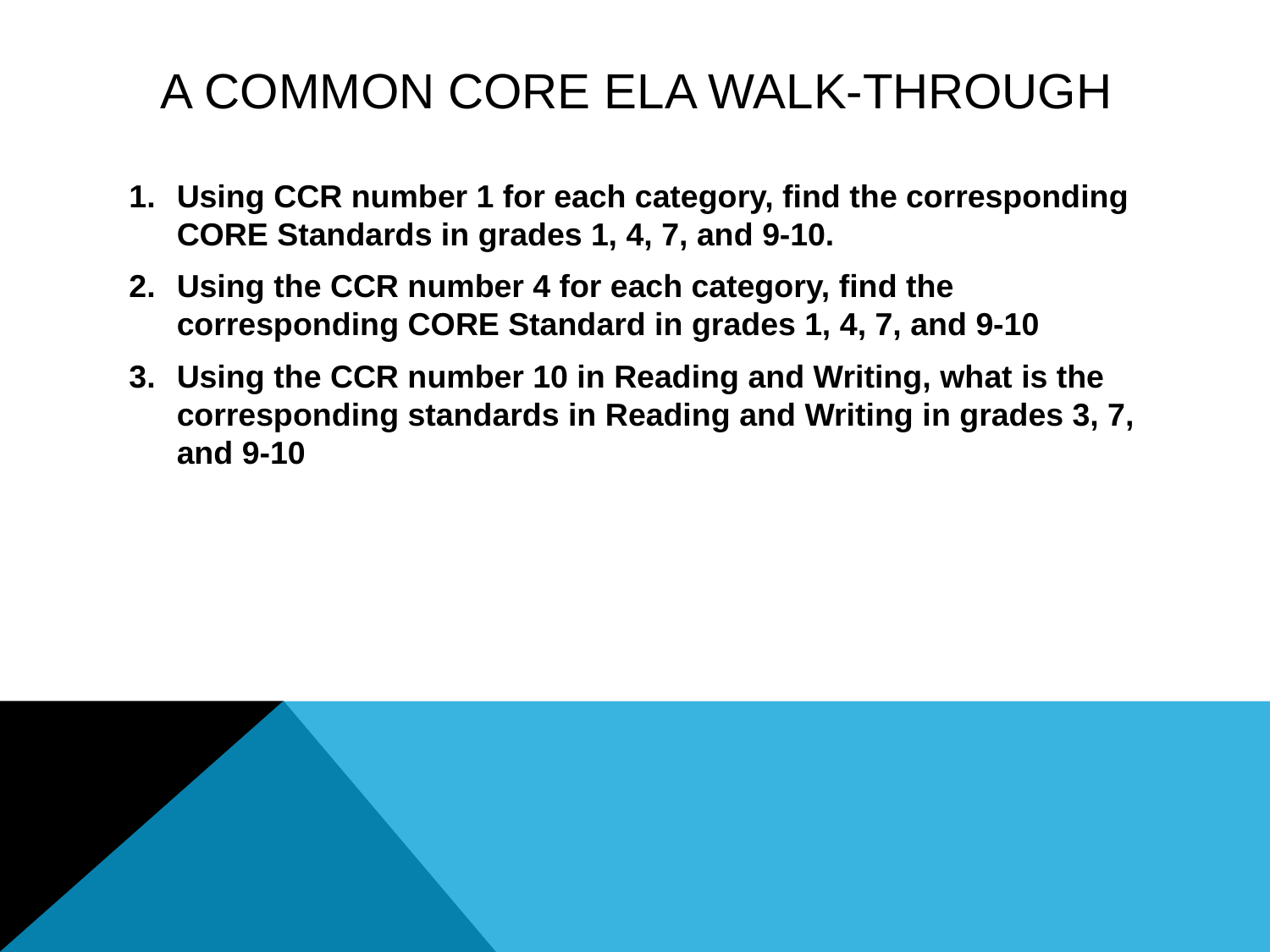

# A COMMON CORE ELA WALK-THROUGH
Using CCR number 1 for each category, find the corresponding CORE Standards in grades 1, 4, 7, and 9-10.
Using the CCR number 4 for each category, find the corresponding CORE Standard in grades 1, 4, 7, and 9-10
Using the CCR number 10 in Reading and Writing, what is the corresponding standards in Reading and Writing in grades 3, 7, and 9-10